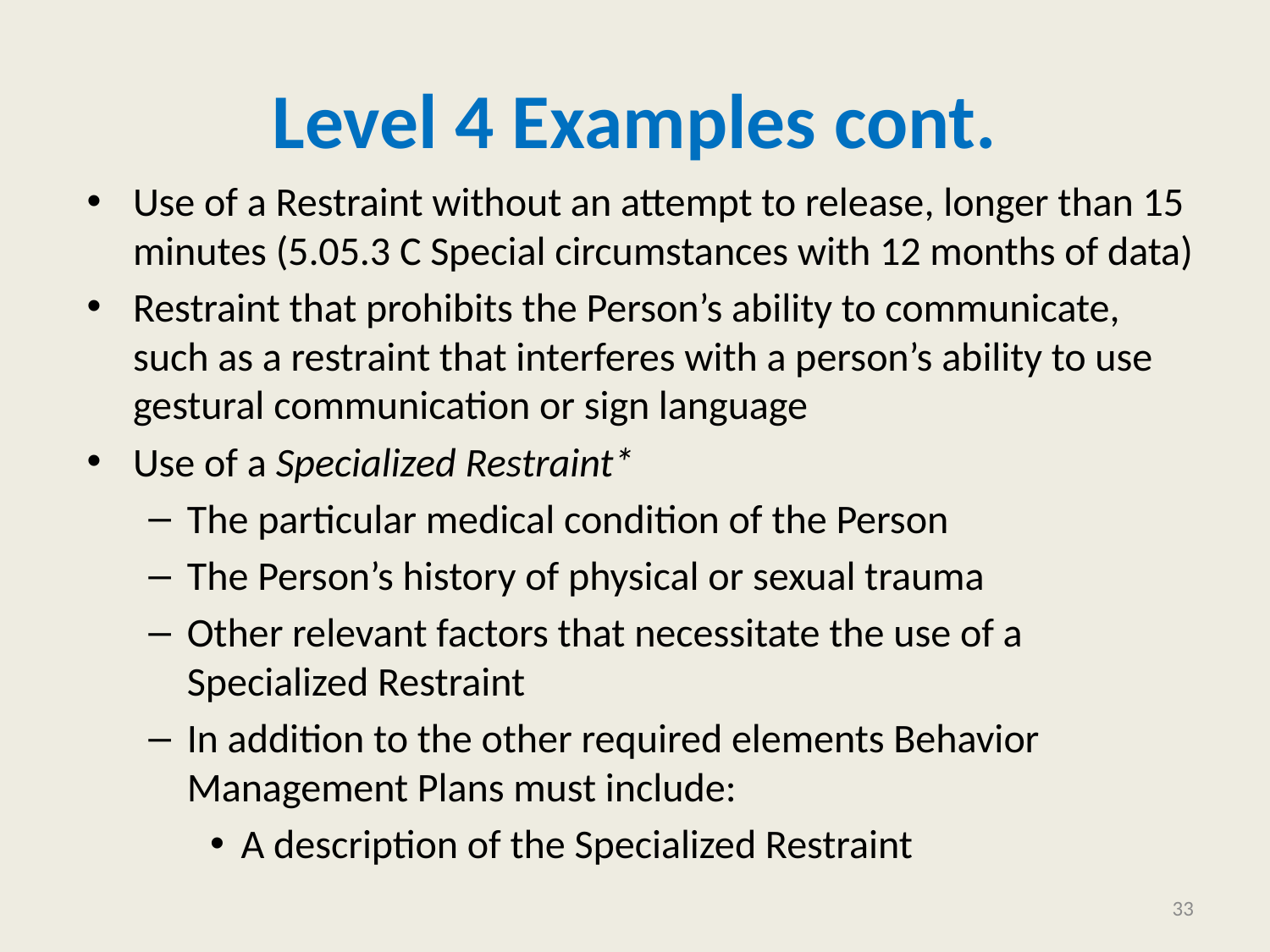

# Level 4 Examples cont.
Use of a Restraint without an attempt to release, longer than 15 minutes (5.05.3 C Special circumstances with 12 months of data)
Restraint that prohibits the Person’s ability to communicate, such as a restraint that interferes with a person’s ability to use gestural communication or sign language
Use of a Specialized Restraint*
The particular medical condition of the Person
The Person’s history of physical or sexual trauma
Other relevant factors that necessitate the use of a Specialized Restraint
In addition to the other required elements Behavior Management Plans must include:
A description of the Specialized Restraint

33